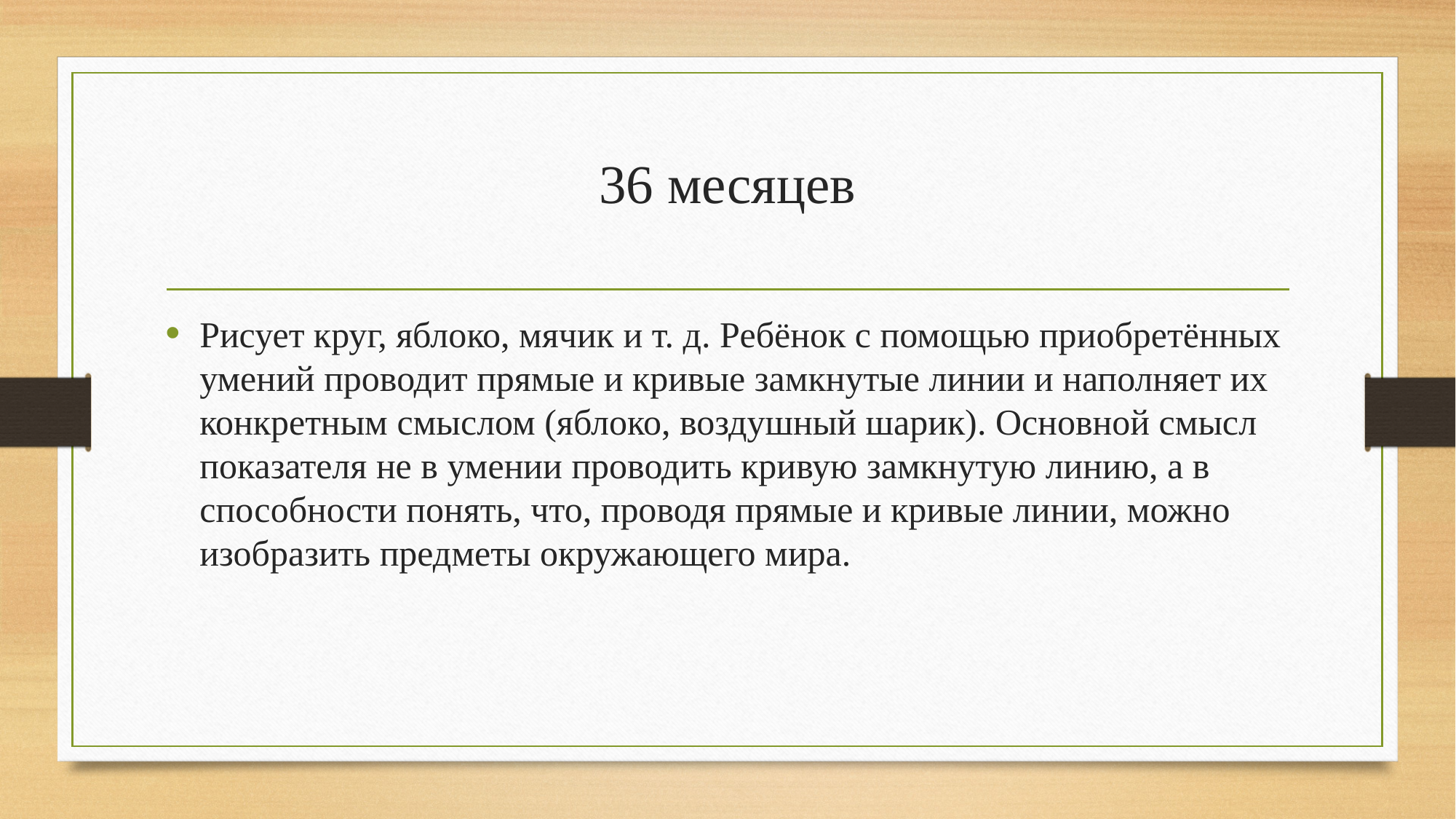

# 36 месяцев
Рисует круг, яблоко, мячик и т. д. Ребёнок с помощью приобретённых умений проводит прямые и кривые замкнутые линии и наполняет их конкретным смыслом (яблоко, воздушный шарик). Основной смысл показателя не в умении проводить кривую замкнутую линию, а в способности понять, что, проводя прямые и кривые линии, можно изобразить предметы окружающего мира.